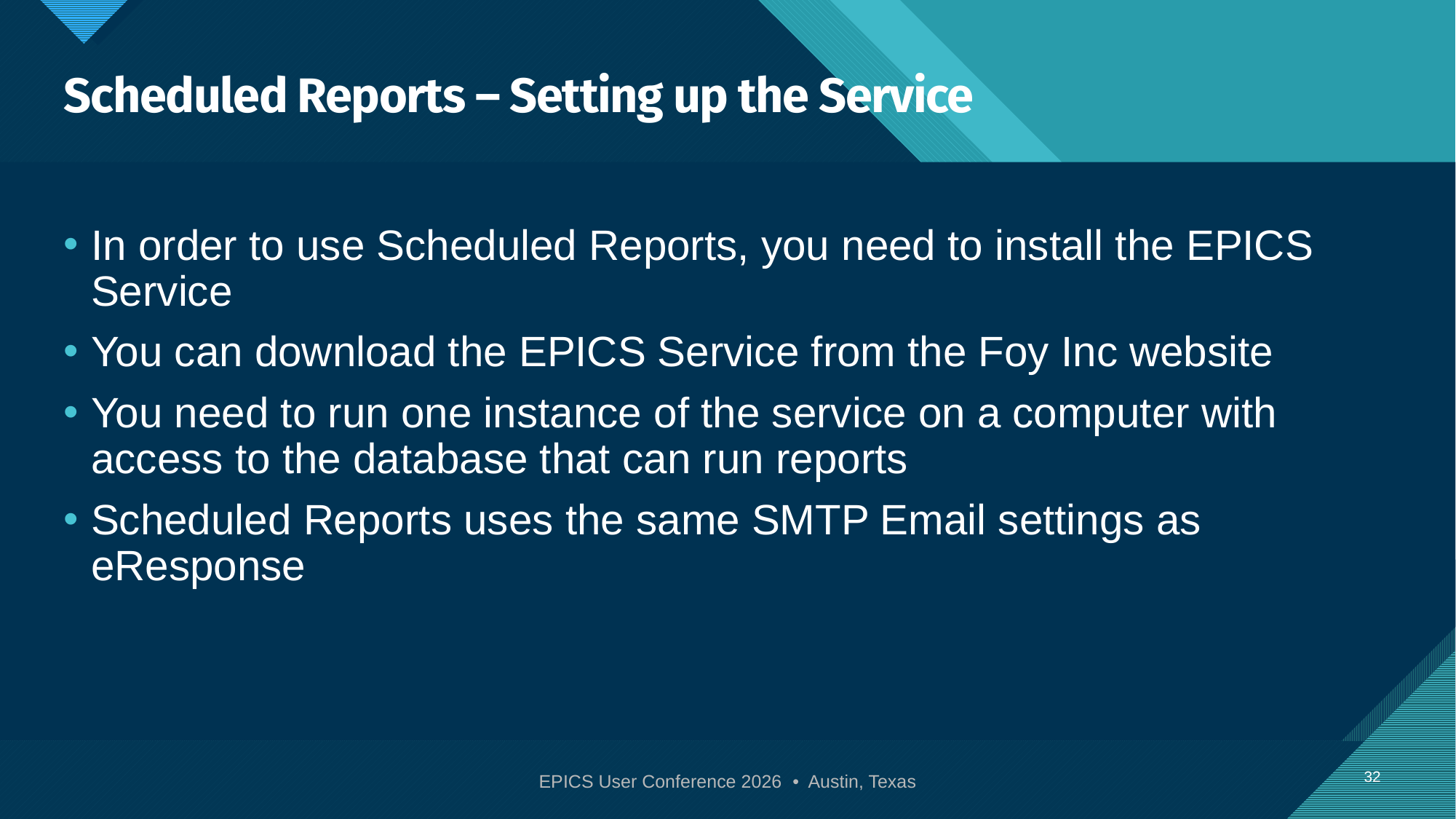

# Scheduled Reports – Setting up the Service
In order to use Scheduled Reports, you need to install the EPICS Service
You can download the EPICS Service from the Foy Inc website
You need to run one instance of the service on a computer with access to the database that can run reports
Scheduled Reports uses the same SMTP Email settings as eResponse
32
EPICS User Conference 2026  •  Austin, Texas